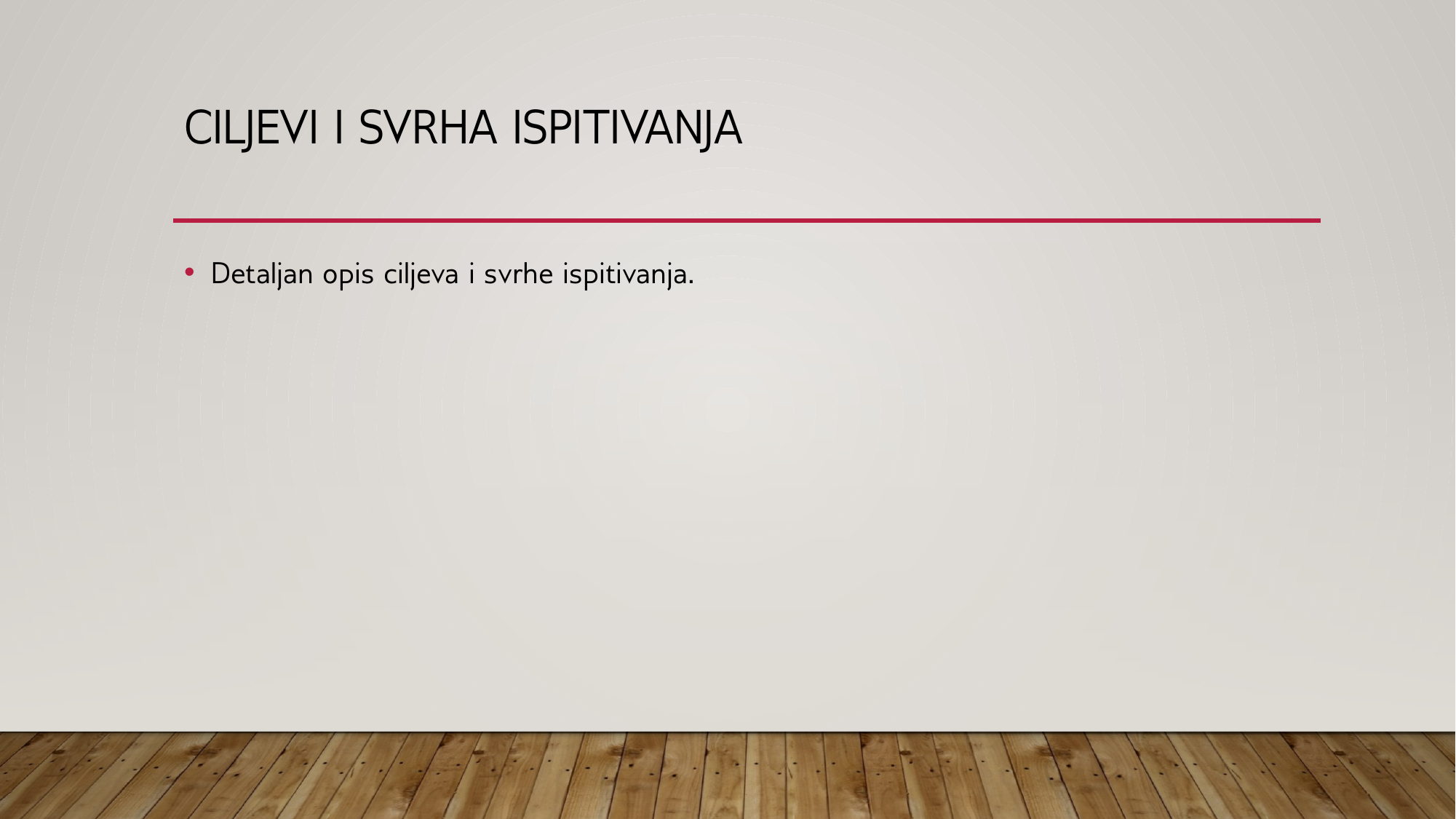

# Ciljevi i svrha ispitivanja
Detaljan opis ciljeva i svrhe ispitivanja.